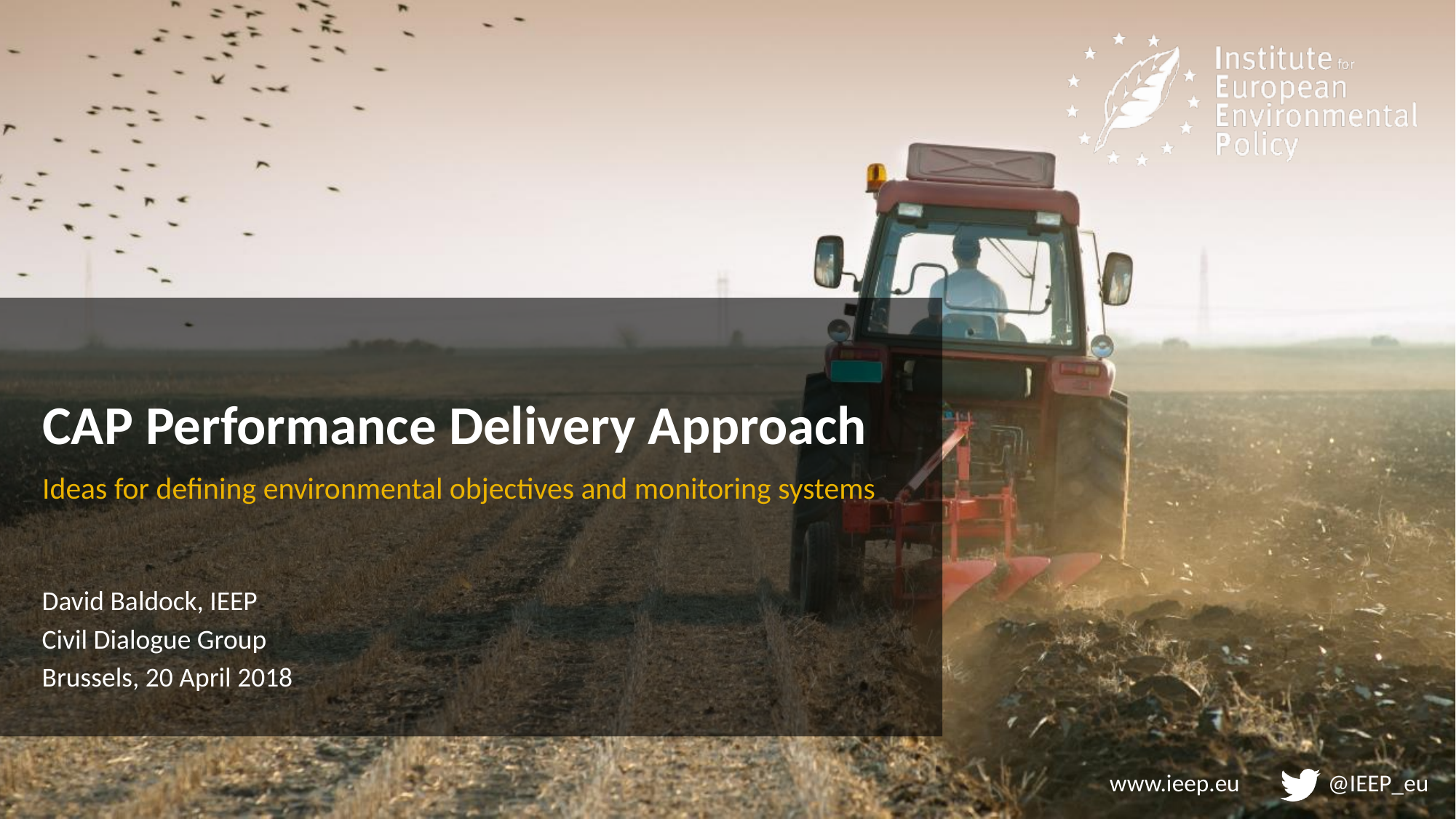

# CAP Performance Delivery Approach
Ideas for defining environmental objectives and monitoring systems
David Baldock, IEEP
Civil Dialogue Group
Brussels, 20 April 2018